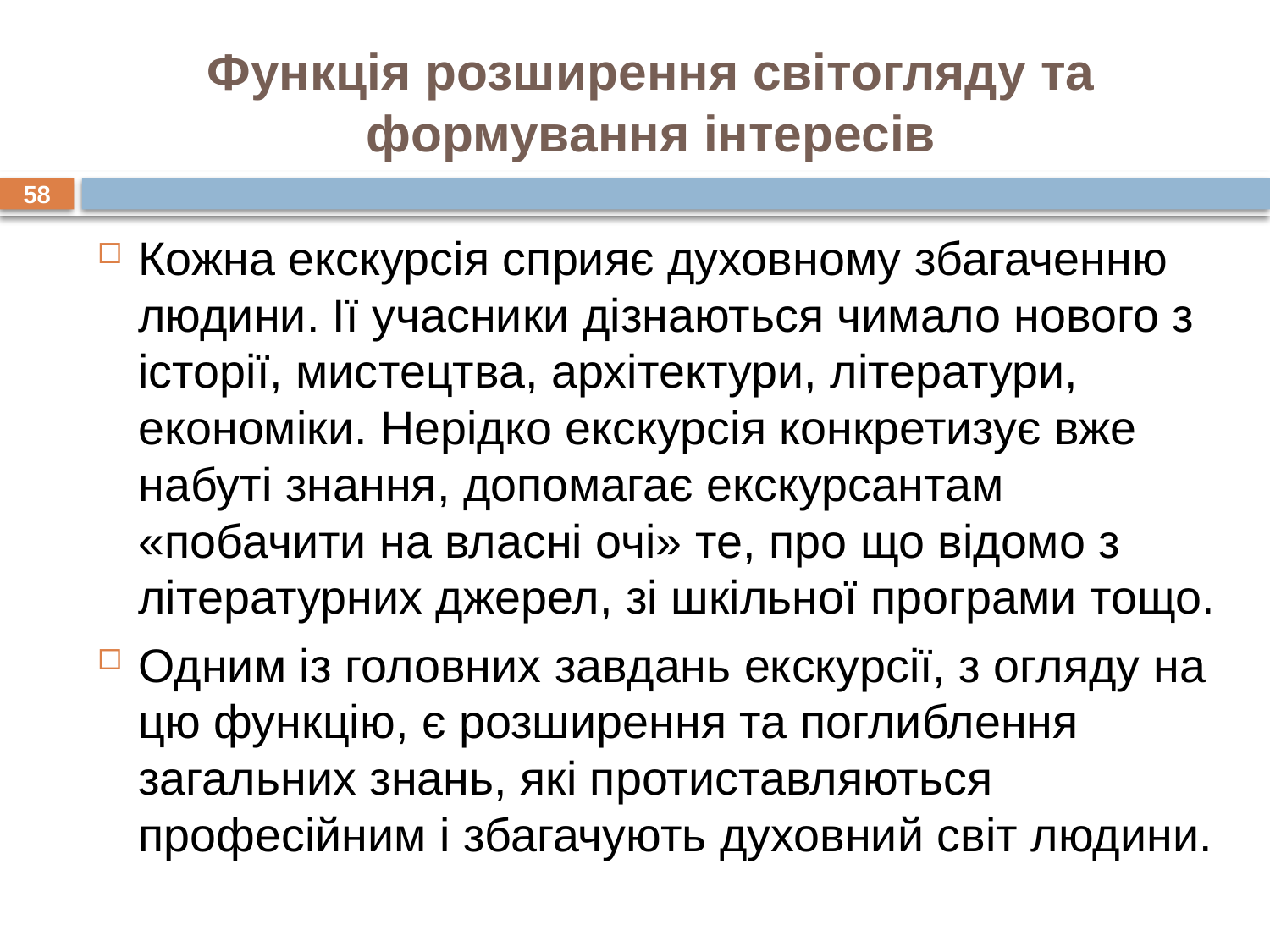

# Функція розширення світогляду та формування інтересів
58
Кожна екскурсія сприяє духовному збагаченню людини. Ії учасники дізнаються чимало нового з історії, мистецтва, архітектури, літератури, економіки. Нерідко екскурсія конкретизує вже набуті знання, допомагає екскурсантам «побачити на власні очі» те, про що відомо з літературних джерел, зі шкільної програми тощо.
Одним із головних завдань екскурсії, з огляду на цю функцію, є розширення та поглиблення загальних знань, які протиставляються професійним і збагачують духовний світ людини.